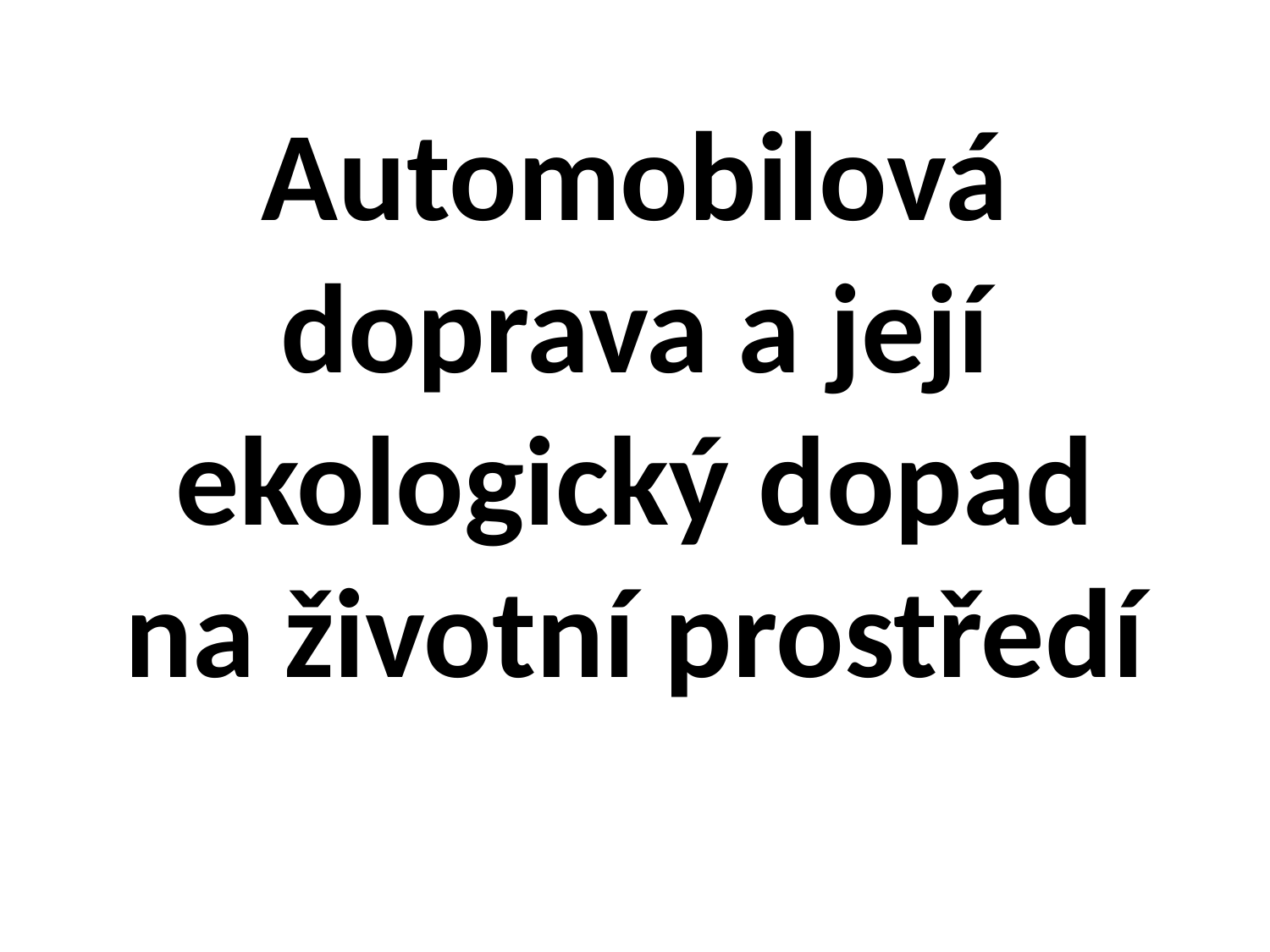

# Automobilová doprava a její ekologický dopad na životní prostředí